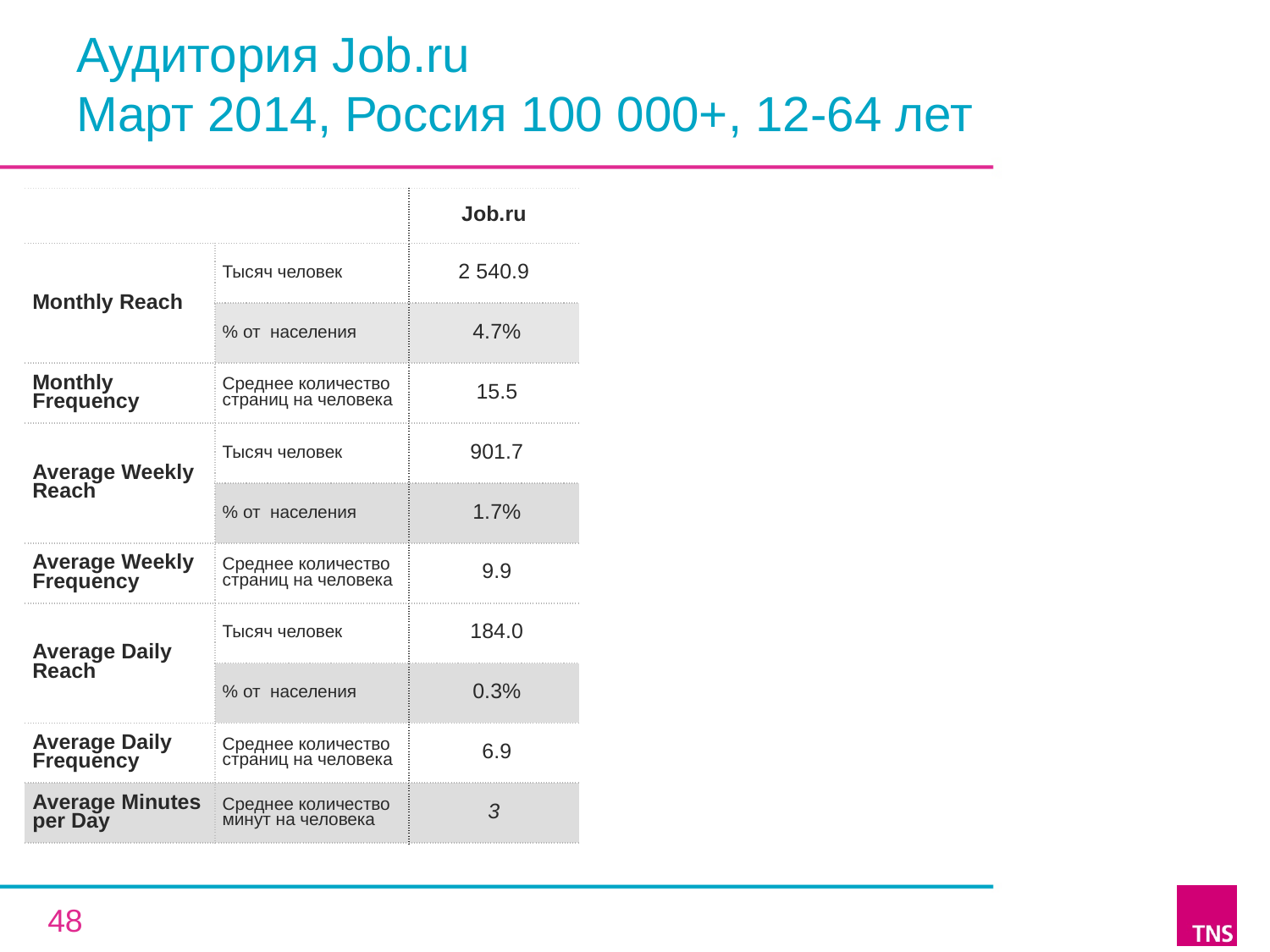

# Аудитория Job.ru Март 2014, Россия 100 000+, 12-64 лет
|  |  | Job.ru |
| --- | --- | --- |
| Monthly Reach | Тысяч человек | 2 540.9 |
|  | % от населения | 4.7% |
| Monthly Frequency | Среднее количество страниц на человека | 15.5 |
| Average Weekly Reach | Тысяч человек | 901.7 |
|  | % от населения | 1.7% |
| Average Weekly Frequency | Среднее количество страниц на человека | 9.9 |
| Average Daily Reach | Тысяч человек | 184.0 |
|  | % от населения | 0.3% |
| Average Daily Frequency | Среднее количество страниц на человека | 6.9 |
| Average Minutes per Day | Среднее количество минут на человека | 3 |

48